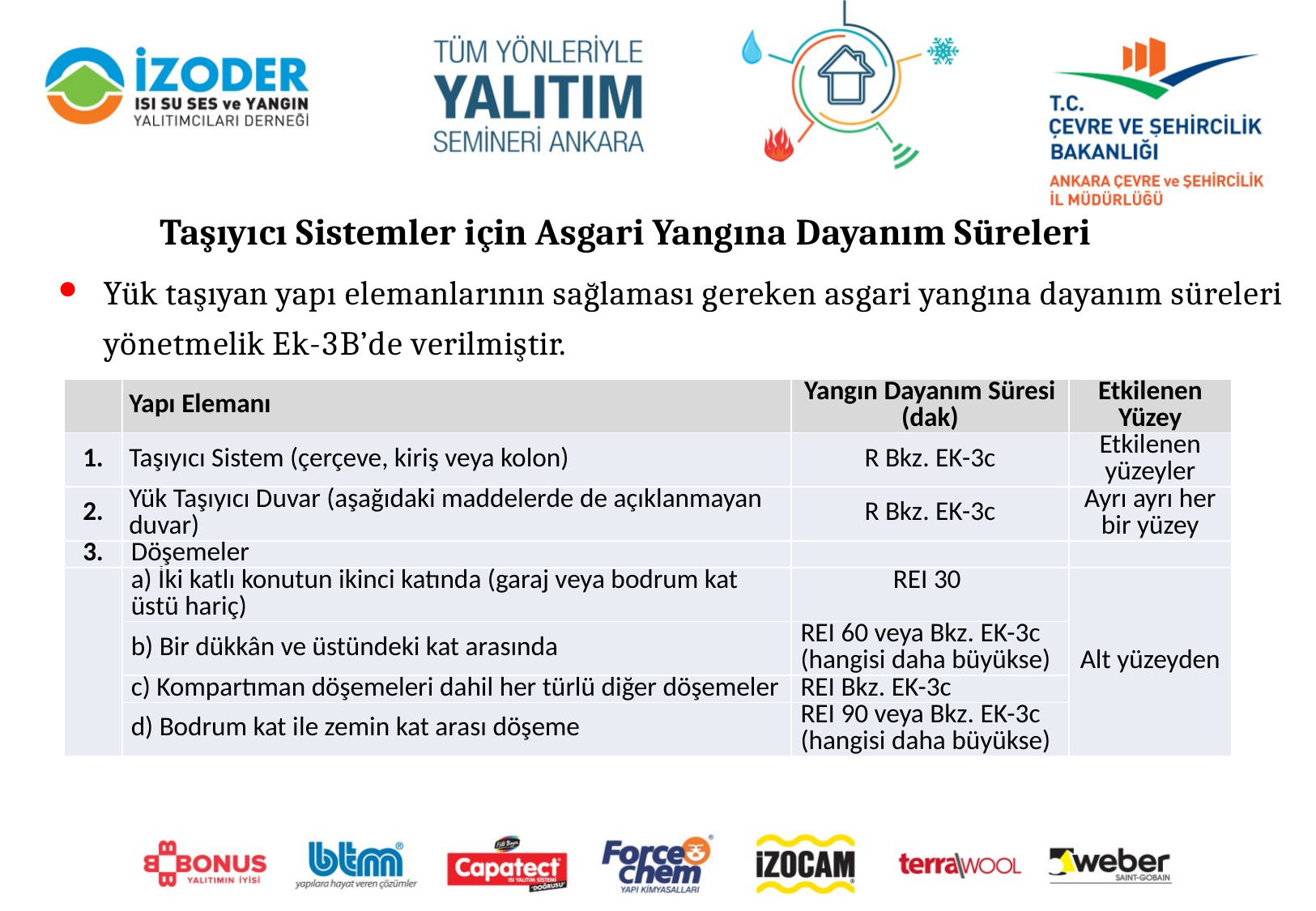

Taşıyıcı Sistemler için Asgari Yangına Dayanım Süreleri
Yük taşıyan yapı elemanlarının sağlaması gereken asgari yangına dayanım süreleri yönetmelik Ek-3B’de verilmiştir.
|  | Yapı Elemanı | Yangın Dayanım Süresi (dak) | Etkilenen Yüzey |
| --- | --- | --- | --- |
| 1. | Taşıyıcı Sistem (çerçeve, kiriş veya kolon) | R Bkz. EK-3c | Etkilenen yüzeyler |
| 2. | Yük Taşıyıcı Duvar (aşağıdaki maddelerde de açıklanmayan duvar) | R Bkz. EK-3c | Ayrı ayrı her bir yüzey |
| 3. | Döşemeler |  |  |
|  | a) İki katlı konutun ikinci katında (garaj veya bodrum kat üstü hariç) | REI 30 | Alt yüzeyden |
|  | b) Bir dükkân ve üstündeki kat arasında | REI 60 veya Bkz. EK-3c (hangisi daha büyükse) |  |
|  | c) Kompartıman döşemeleri dahil her türlü diğer döşemeler | REI Bkz. EK-3c |  |
|  | d) Bodrum kat ile zemin kat arası döşeme | REI 90 veya Bkz. EK-3c (hangisi daha büyükse) |  |